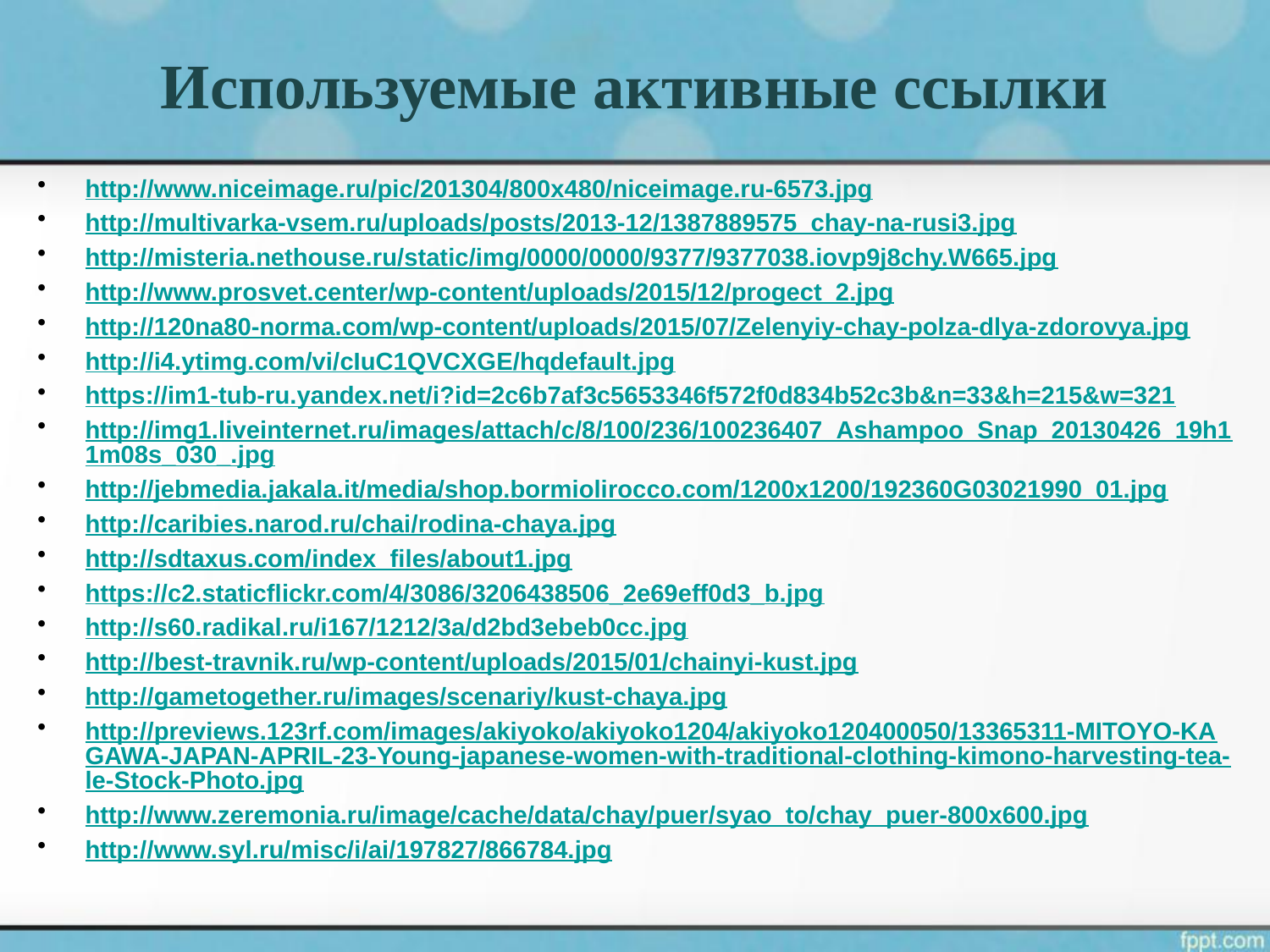

# Используемые активные ссылки
http://www.niceimage.ru/pic/201304/800x480/niceimage.ru-6573.jpg
http://multivarka-vsem.ru/uploads/posts/2013-12/1387889575_chay-na-rusi3.jpg
http://misteria.nethouse.ru/static/img/0000/0000/9377/9377038.iovp9j8chy.W665.jpg
http://www.prosvet.center/wp-content/uploads/2015/12/progect_2.jpg
http://120na80-norma.com/wp-content/uploads/2015/07/Zelenyiy-chay-polza-dlya-zdorovya.jpg
http://i4.ytimg.com/vi/cIuC1QVCXGE/hqdefault.jpg
https://im1-tub-ru.yandex.net/i?id=2c6b7af3c5653346f572f0d834b52c3b&n=33&h=215&w=321
http://img1.liveinternet.ru/images/attach/c/8/100/236/100236407_Ashampoo_Snap_20130426_19h11m08s_030_.jpg
http://jebmedia.jakala.it/media/shop.bormiolirocco.com/1200x1200/192360G03021990_01.jpg
http://caribies.narod.ru/chai/rodina-chaya.jpg
http://sdtaxus.com/index_files/about1.jpg
https://c2.staticflickr.com/4/3086/3206438506_2e69eff0d3_b.jpg
http://s60.radikal.ru/i167/1212/3a/d2bd3ebeb0cc.jpg
http://best-travnik.ru/wp-content/uploads/2015/01/chainyi-kust.jpg
http://gametogether.ru/images/scenariy/kust-chaya.jpg
http://previews.123rf.com/images/akiyoko/akiyoko1204/akiyoko120400050/13365311-MITOYO-KAGAWA-JAPAN-APRIL-23-Young-japanese-women-with-traditional-clothing-kimono-harvesting-tea-le-Stock-Photo.jpg
http://www.zeremonia.ru/image/cache/data/chay/puer/syao_to/chay_puer-800x600.jpg
http://www.syl.ru/misc/i/ai/197827/866784.jpg